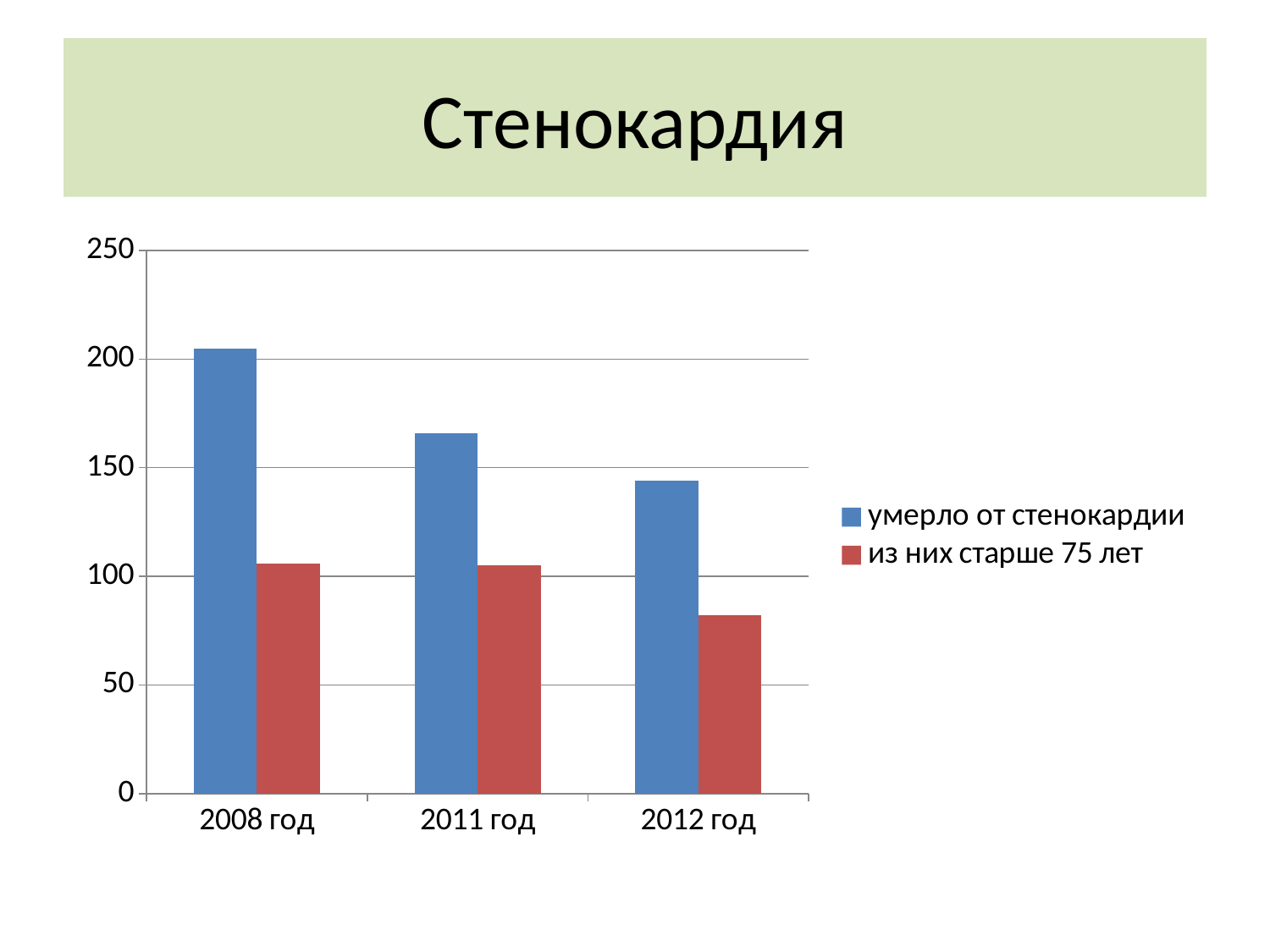

# Стенокардия

### Chart

| Category | умерло от стенокардии | из них старше 75 лет |
|---|---|---|
| 2008 год | 205.0 | 106.0 |
| 2011 год | 166.0 | 105.0 |
| 2012 год | 144.0 | 82.0 |